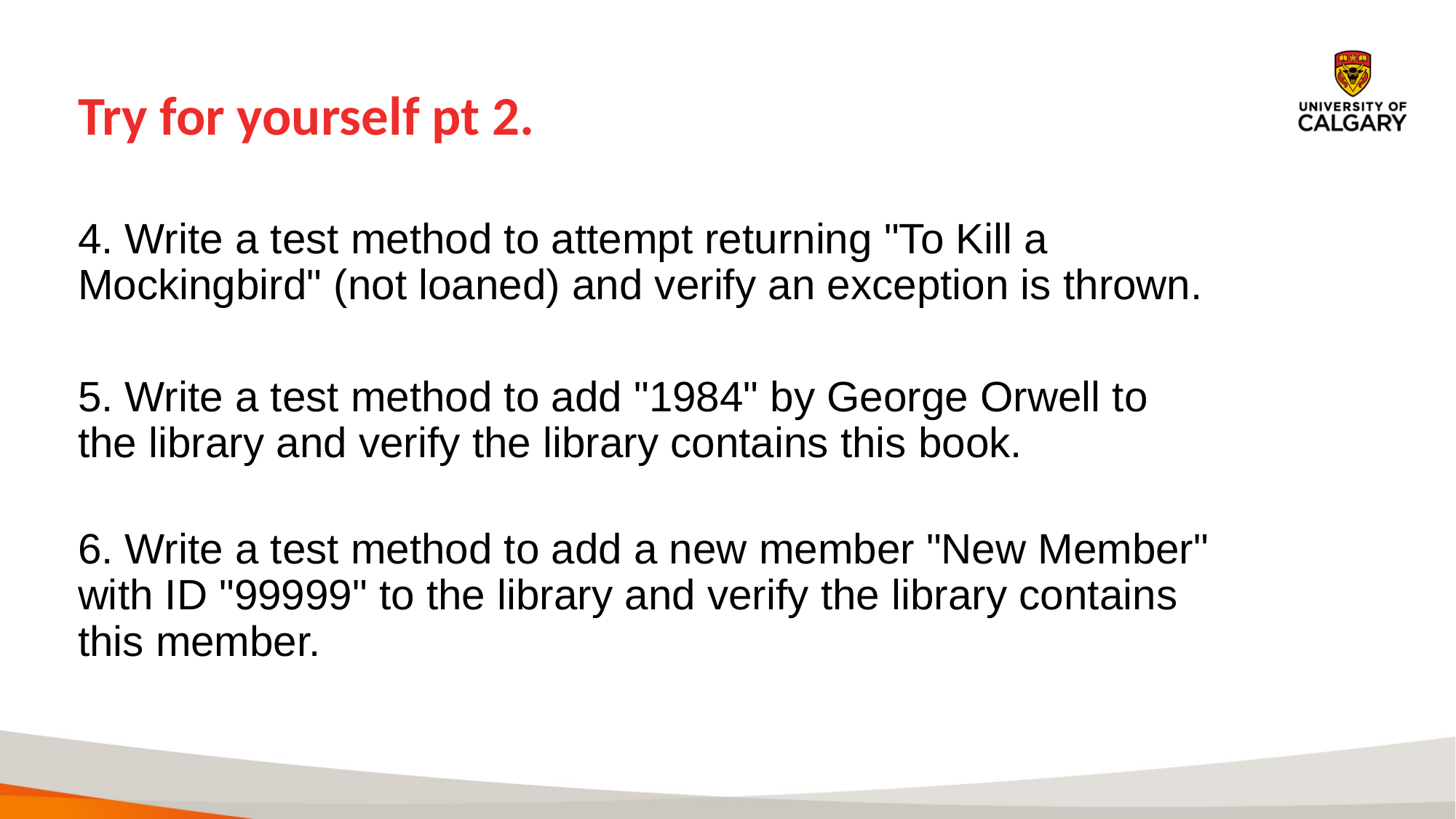

# Try for yourself pt 2.
4. Write a test method to attempt returning "To Kill a Mockingbird" (not loaned) and verify an exception is thrown.
5. Write a test method to add "1984" by George Orwell to the library and verify the library contains this book.
6. Write a test method to add a new member "New Member" with ID "99999" to the library and verify the library contains this member.